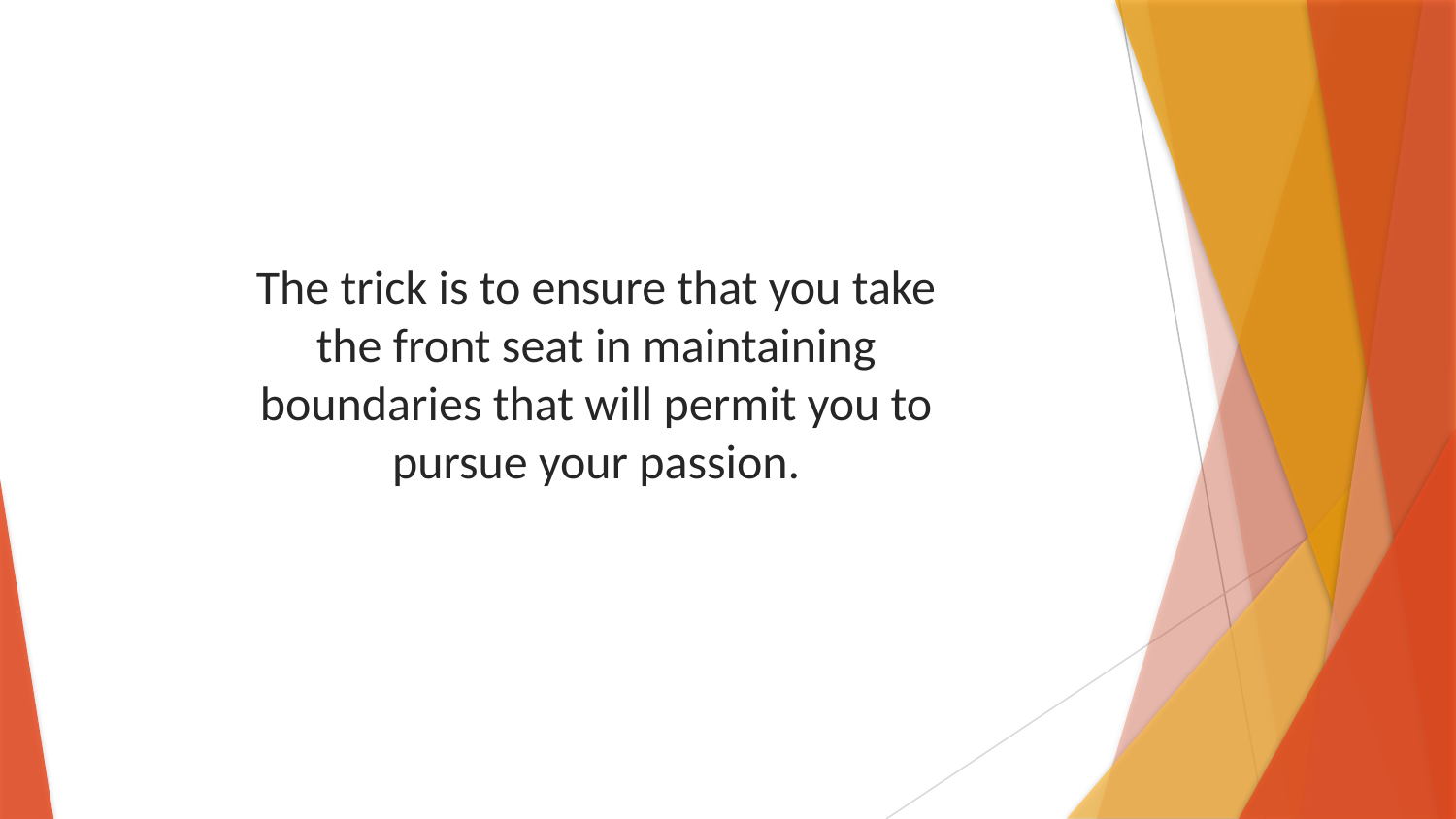

The trick is to ensure that you take the front seat in maintaining boundaries that will permit you to pursue your passion.